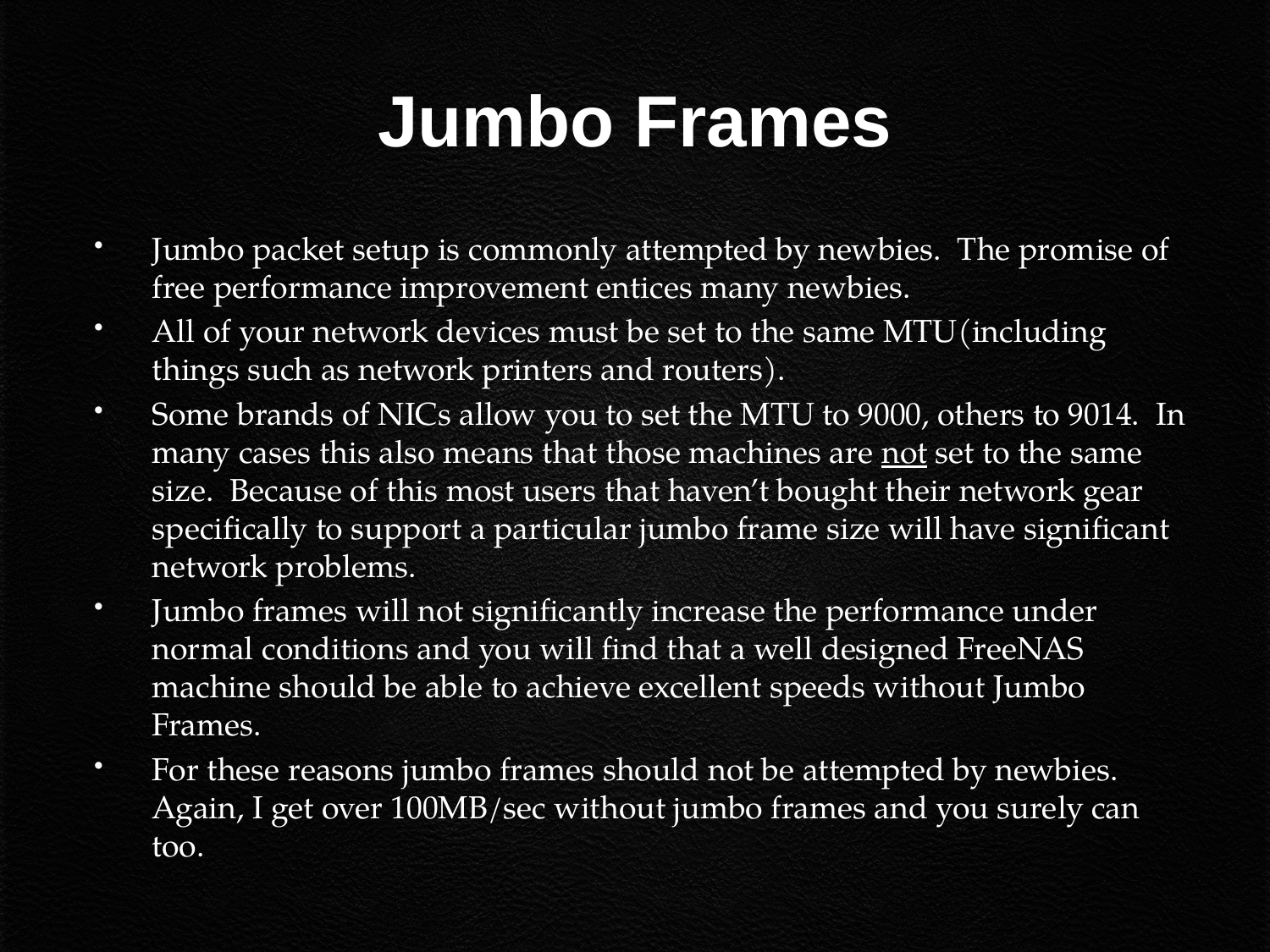

# Jumbo Frames
Jumbo packet setup is commonly attempted by newbies.  The promise of free performance improvement entices many newbies.
All of your network devices must be set to the same MTU(including things such as network printers and routers).
Some brands of NICs allow you to set the MTU to 9000, others to 9014.  In many cases this also means that those machines are not set to the same size.  Because of this most users that haven’t bought their network gear specifically to support a particular jumbo frame size will have significant network problems.
Jumbo frames will not significantly increase the performance under normal conditions and you will find that a well designed FreeNAS machine should be able to achieve excellent speeds without Jumbo Frames.
For these reasons jumbo frames should not be attempted by newbies.  Again, I get over 100MB/sec without jumbo frames and you surely can too.